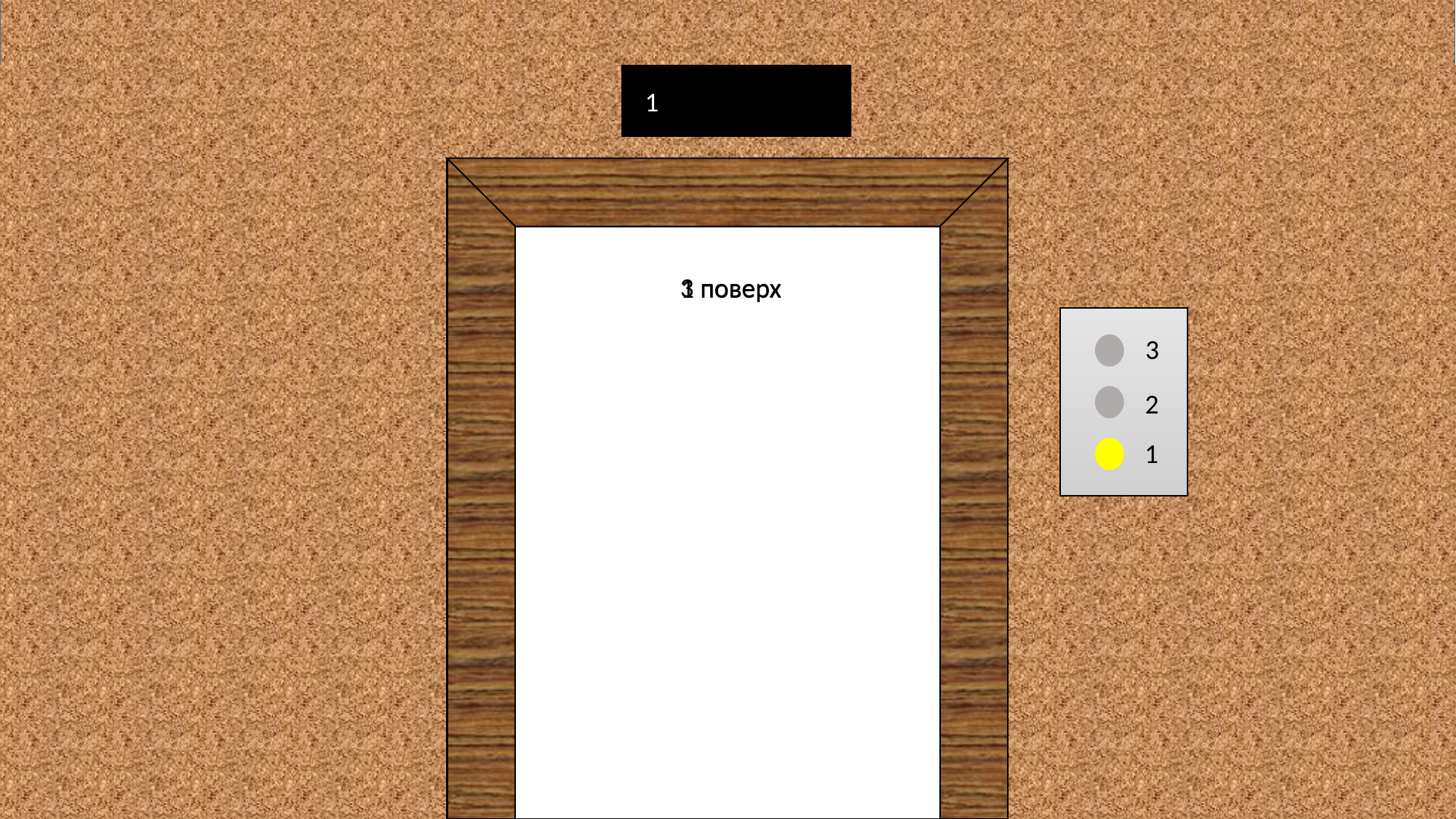

3
2
  1

3 поверх
1 поверх

3

2

1